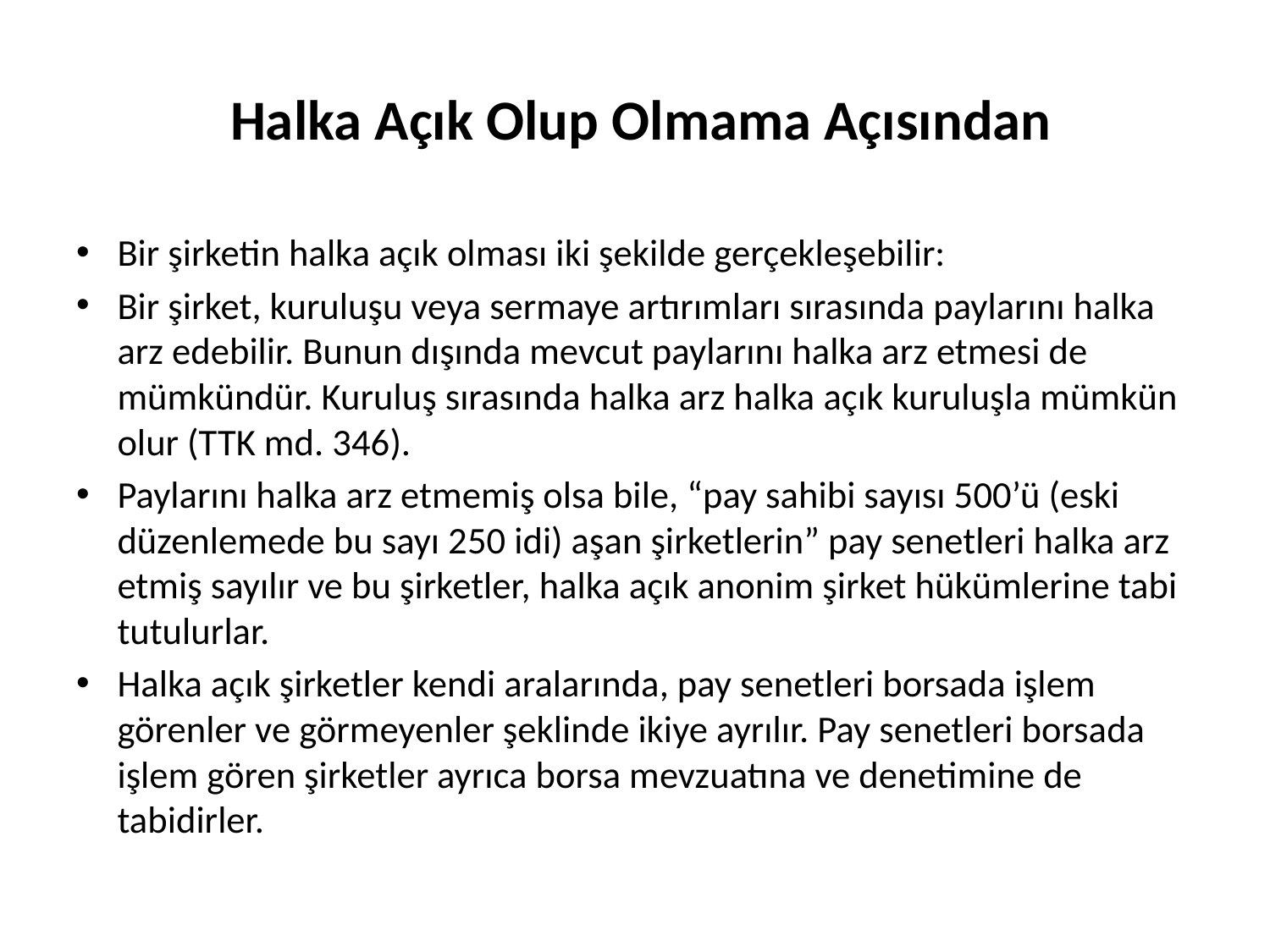

# Halka Açık Olup Olmama Açısından
Bir şirketin halka açık olması iki şekilde gerçekleşebilir:
Bir şirket, kuruluşu veya sermaye artırımları sırasında paylarını halka arz edebilir. Bunun dışında mevcut paylarını halka arz etmesi de mümkündür. Kuruluş sırasında halka arz halka açık kuruluşla mümkün olur (TTK md. 346).
Paylarını halka arz etmemiş olsa bile, “pay sahibi sayısı 500’ü (eski düzenlemede bu sayı 250 idi) aşan şirketlerin” pay senetleri halka arz etmiş sayılır ve bu şirketler, halka açık anonim şirket hükümlerine tabi tutulurlar.
Halka açık şirketler kendi aralarında, pay senetleri borsada işlem görenler ve görmeyenler şeklinde ikiye ayrılır. Pay senetleri borsada işlem gören şirketler ayrıca borsa mevzuatına ve denetimine de tabidirler.